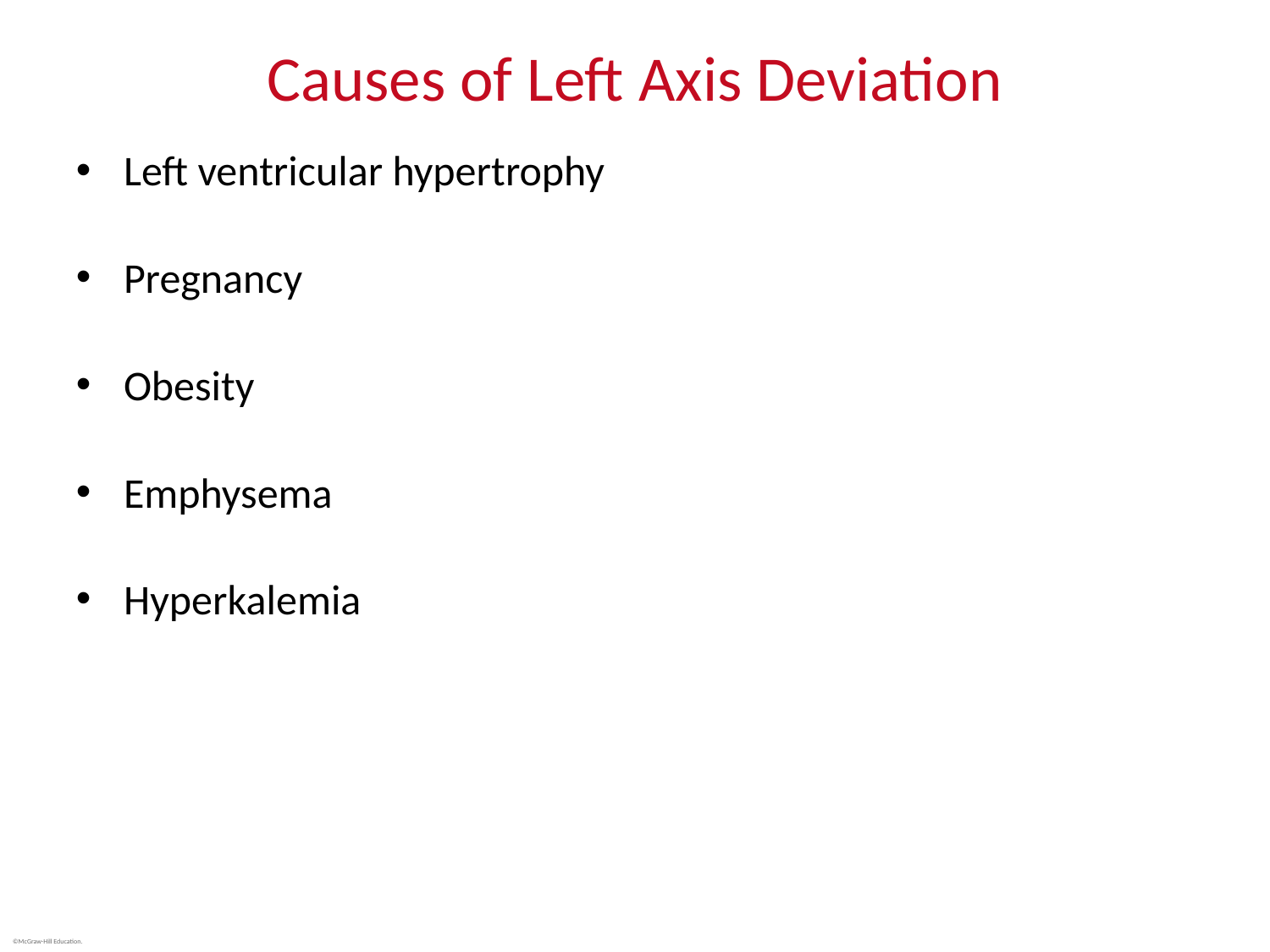

# Causes of Left Axis Deviation
Left ventricular hypertrophy
Pregnancy
Obesity
Emphysema
Hyperkalemia